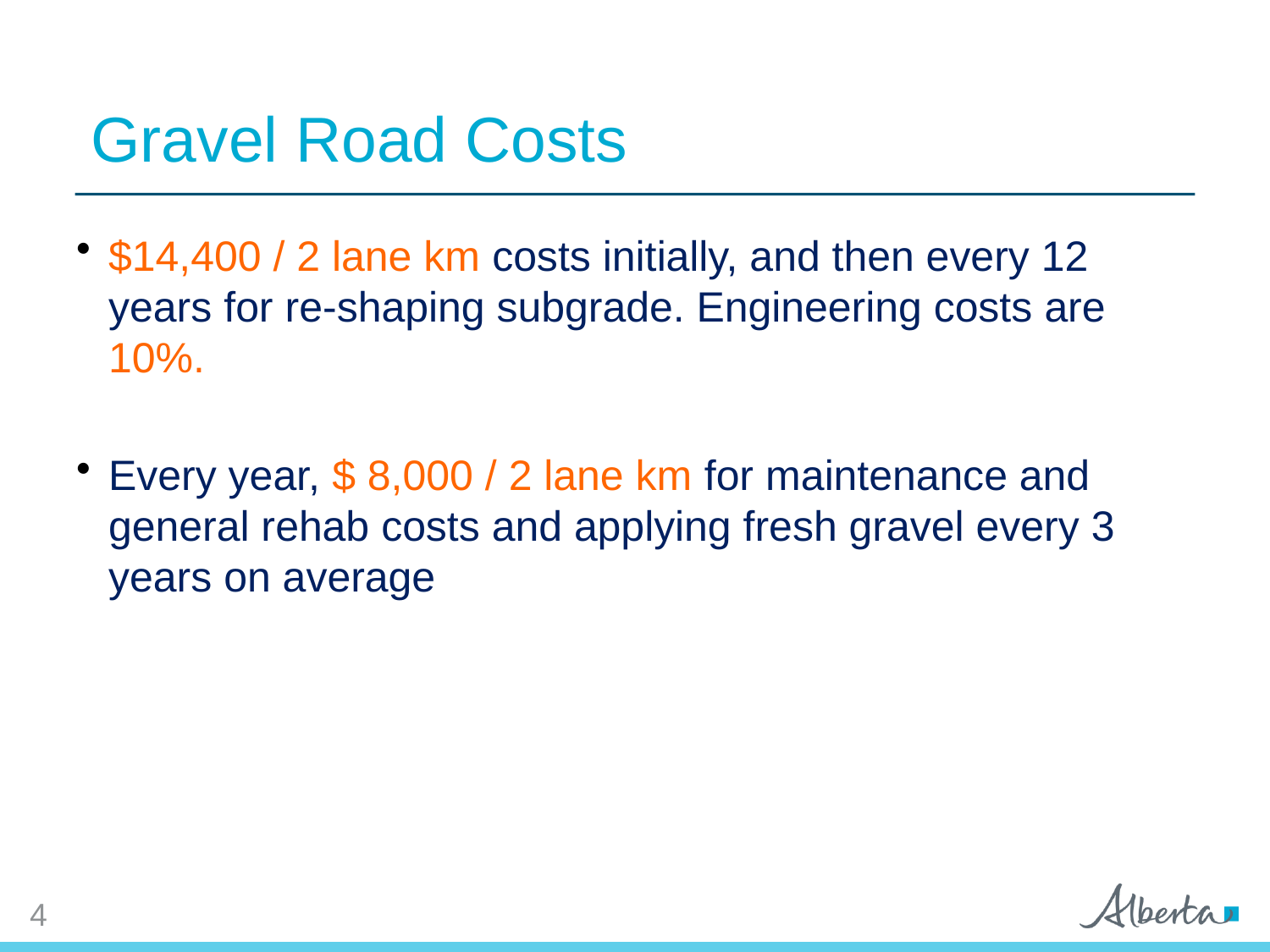

GENERAL INFORMATION
Gravel Road Costs
$14,400 / 2 lane km costs initially, and then every 12 years for re-shaping subgrade. Engineering costs are 10%.

Every year, $ 8,000 / 2 lane km for maintenance and general rehab costs and applying fresh gravel every 3 years on average

4